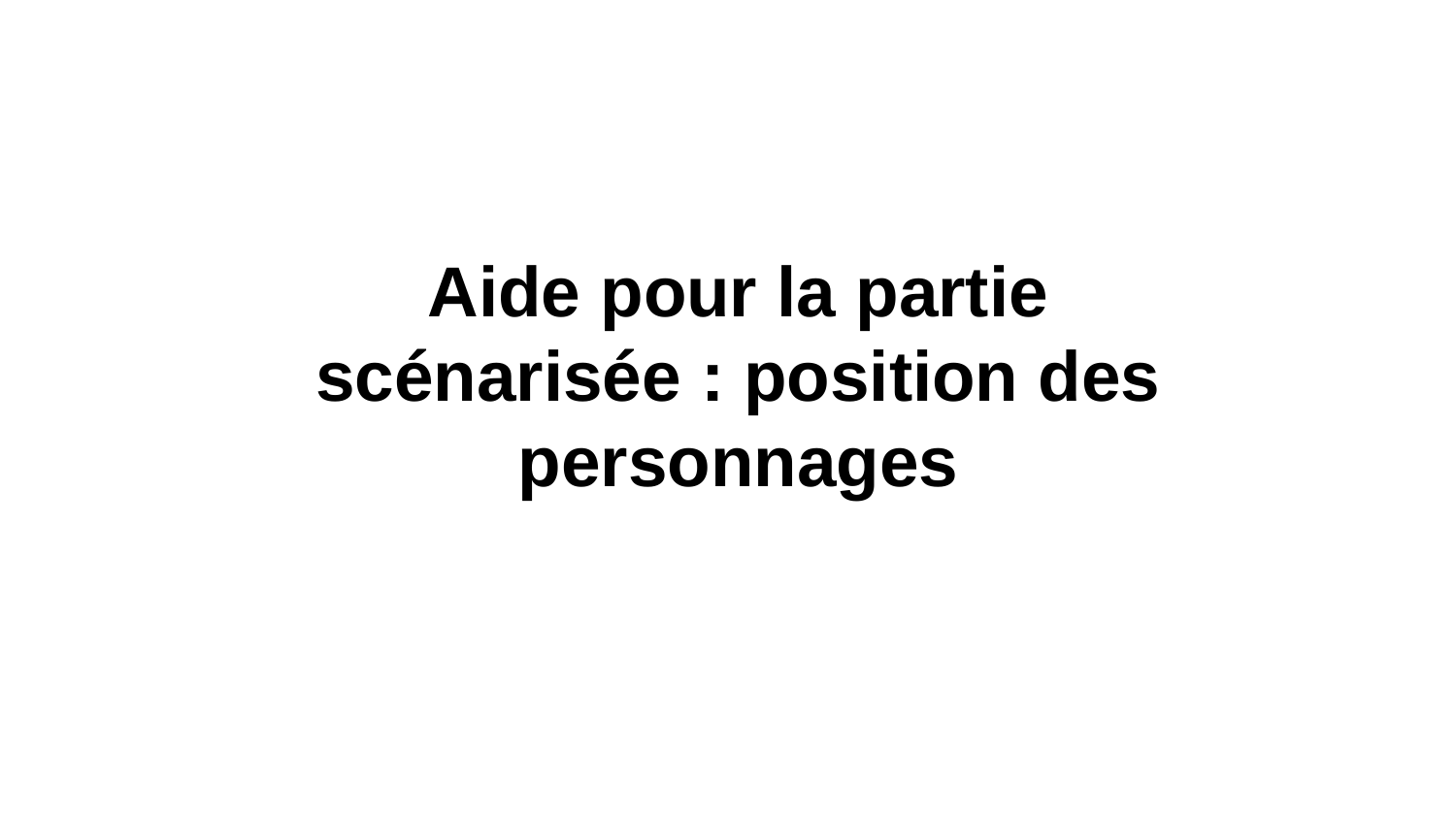

Aide pour la partie scénarisée : position des personnages